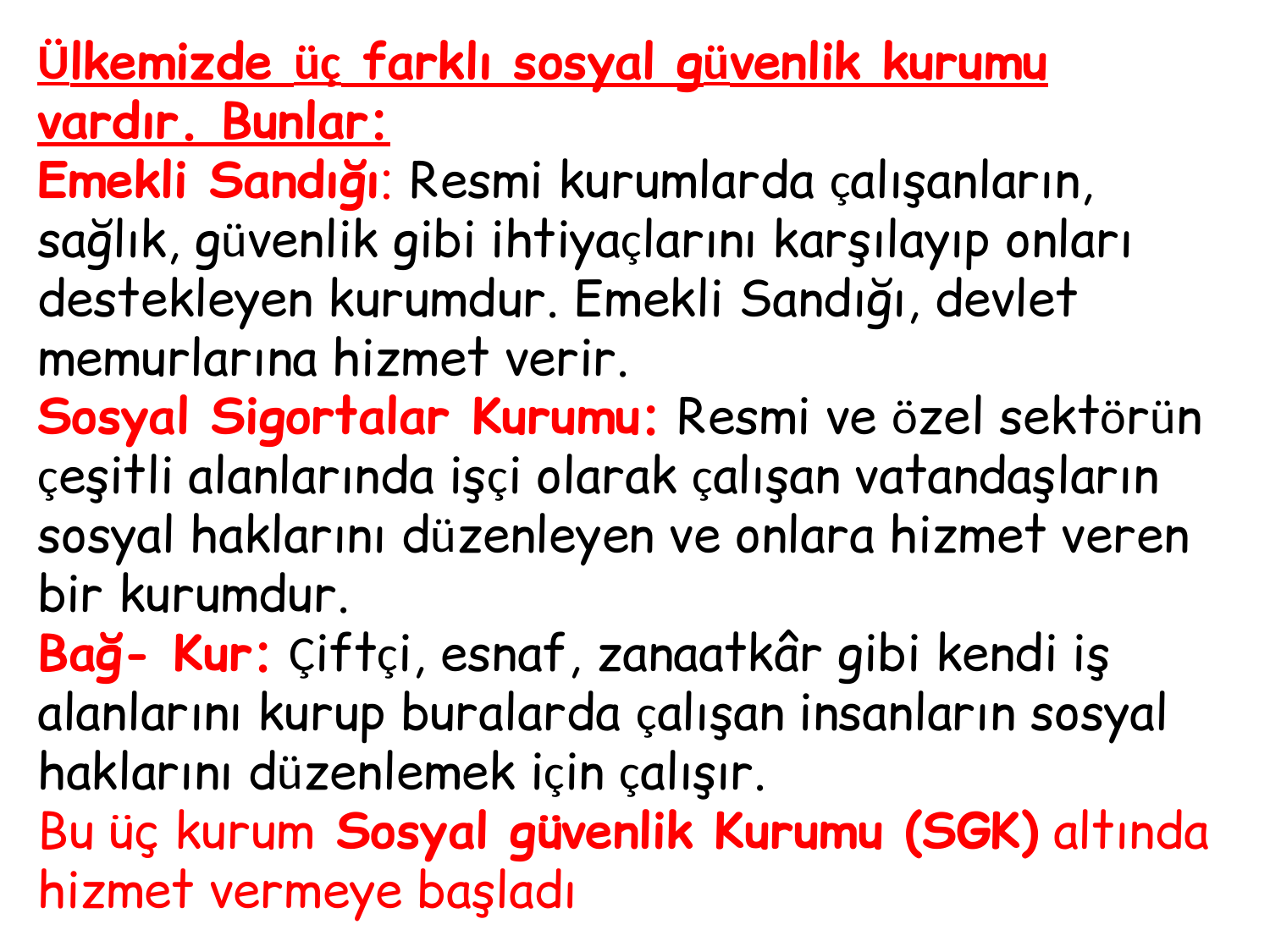

Ülkemizde üç farklı sosyal güvenlik kurumu vardır. Bunlar:
Emekli Sandığı: Resmi kurumlarda çalışanların, sağlık, güvenlik gibi ihtiyaçlarını karşılayıp onları destekleyen kurumdur. Emekli Sandığı, devlet memurlarına hizmet verir.
Sosyal Sigortalar Kurumu: Resmi ve özel sektörün çeşitli alanlarında işçi olarak çalışan vatandaşların sosyal haklarını düzenleyen ve onlara hizmet veren bir kurumdur.
Bağ- Kur: Çiftçi, esnaf, zanaatkâr gibi kendi iş alanlarını kurup buralarda çalışan insanların sosyal haklarını düzenlemek için çalışır.
Bu üç kurum Sosyal güvenlik Kurumu (SGK) altında hizmet vermeye başladı